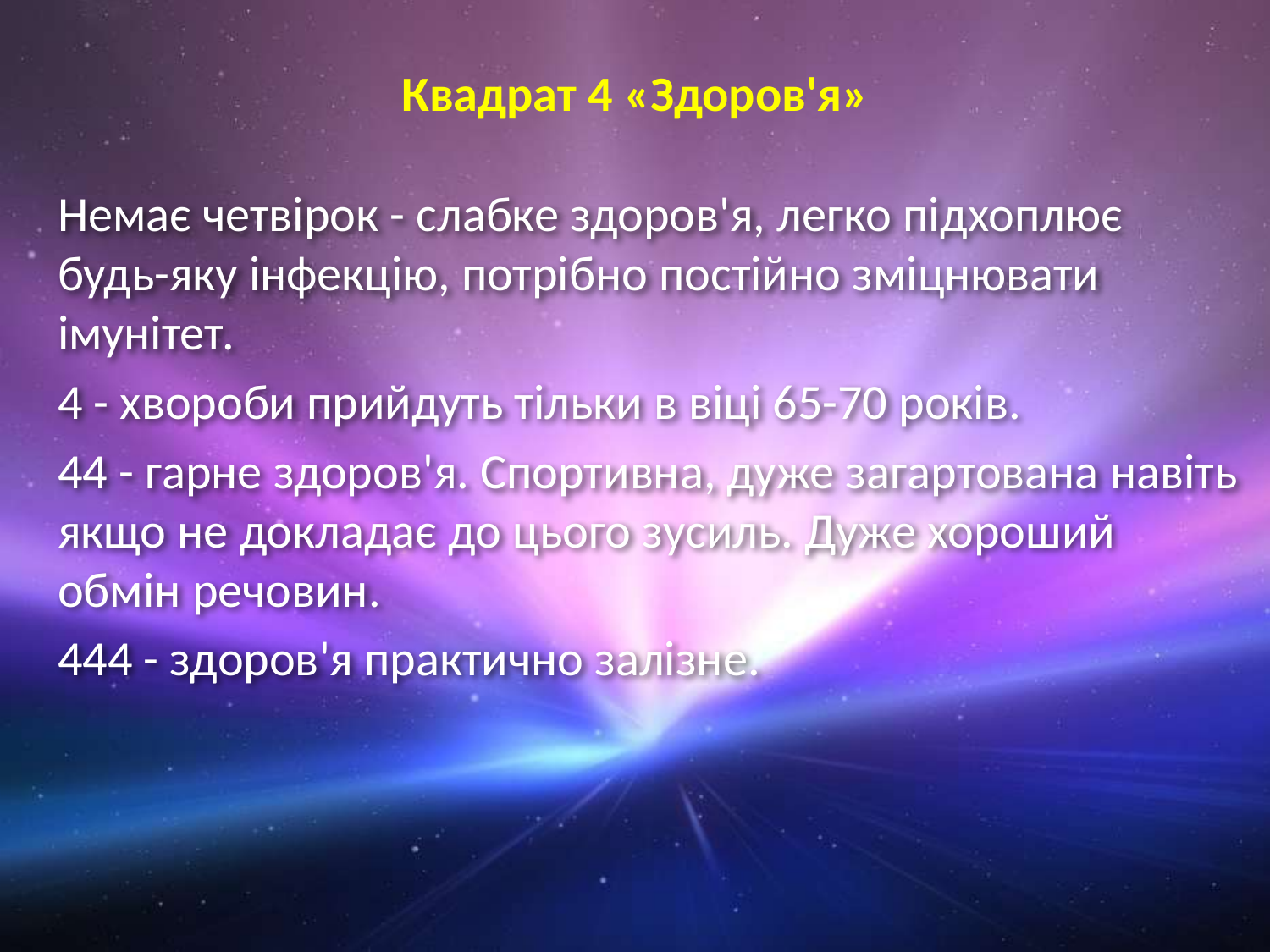

# Квадрат 4 «Здоров'я»
Немає четвірок - слабке здоров'я, легко підхоплює будь-яку інфекцію, потрібно постійно зміцнювати імунітет.
4 - хвороби прийдуть тільки в віці 65-70 років.
44 - гарне здоров'я. Спортивна, дуже загартована навіть якщо не докладає до цього зусиль. Дуже хороший обмін речовин.
444 - здоров'я практично залізне.